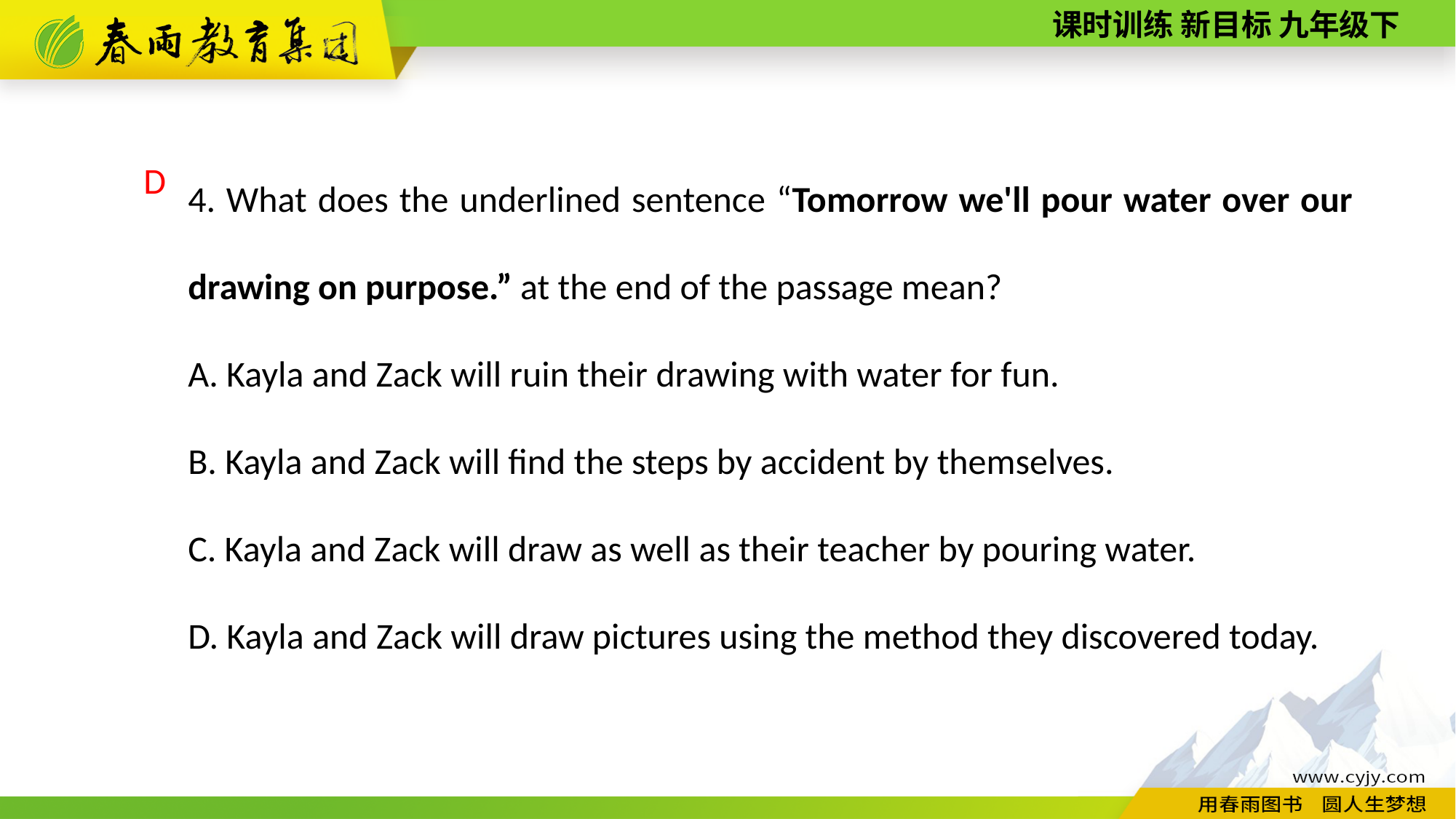

4. What does the underlined sentence “Tomorrow we'll pour water over our drawing on purpose.” at the end of the passage mean?
A. Kayla and Zack will ruin their drawing with water for fun.
B. Kayla and Zack will find the steps by accident by themselves.
C. Kayla and Zack will draw as well as their teacher by pouring water.
D. Kayla and Zack will draw pictures using the method they discovered today.
D